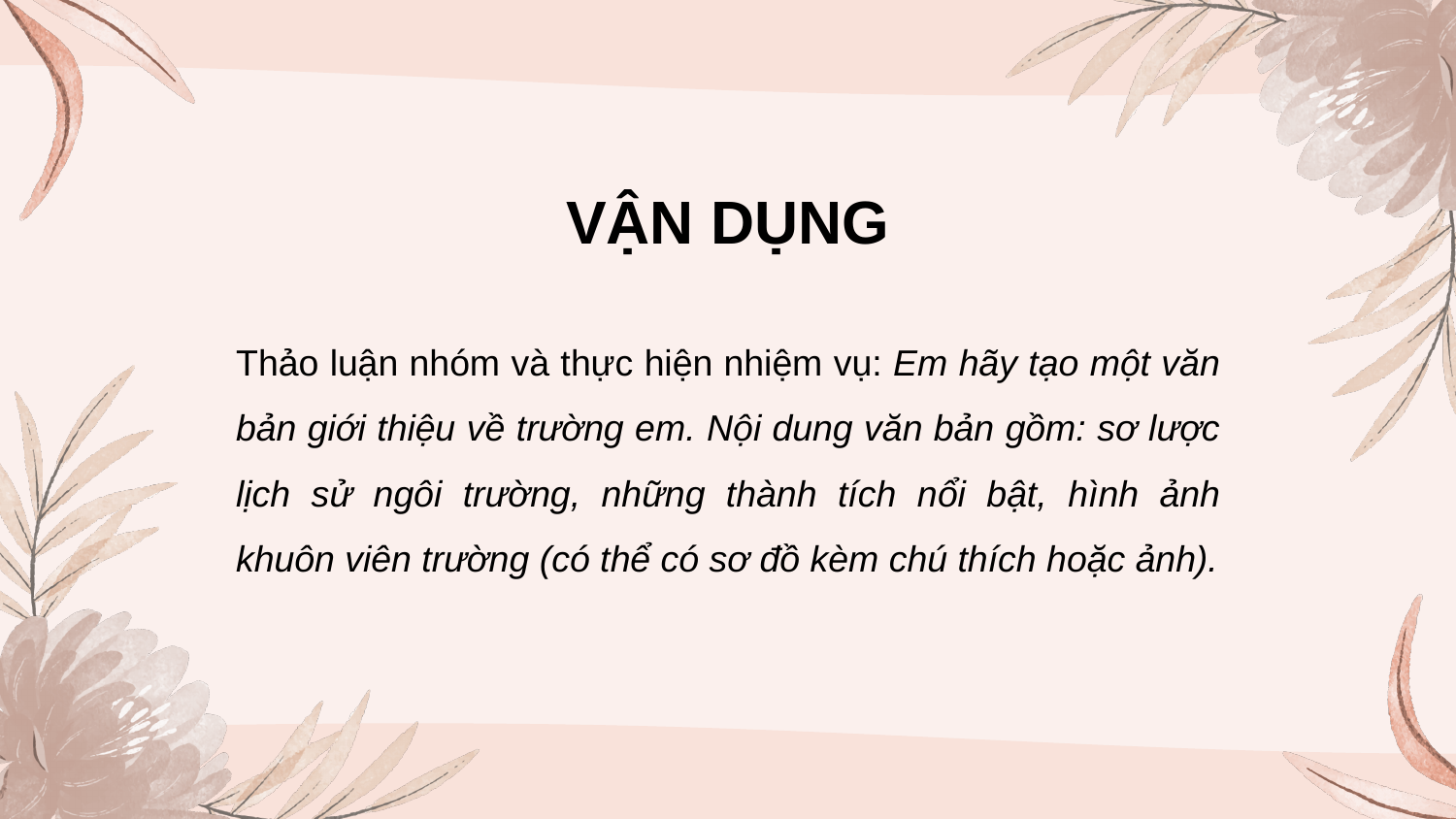

VẬN DỤNG
Thảo luận nhóm và thực hiện nhiệm vụ: Em hãy tạo một văn bản giới thiệu về trường em. Nội dung văn bản gồm: sơ lược lịch sử ngôi trường, những thành tích nổi bật, hình ảnh khuôn viên trường (có thể có sơ đồ kèm chú thích hoặc ảnh).